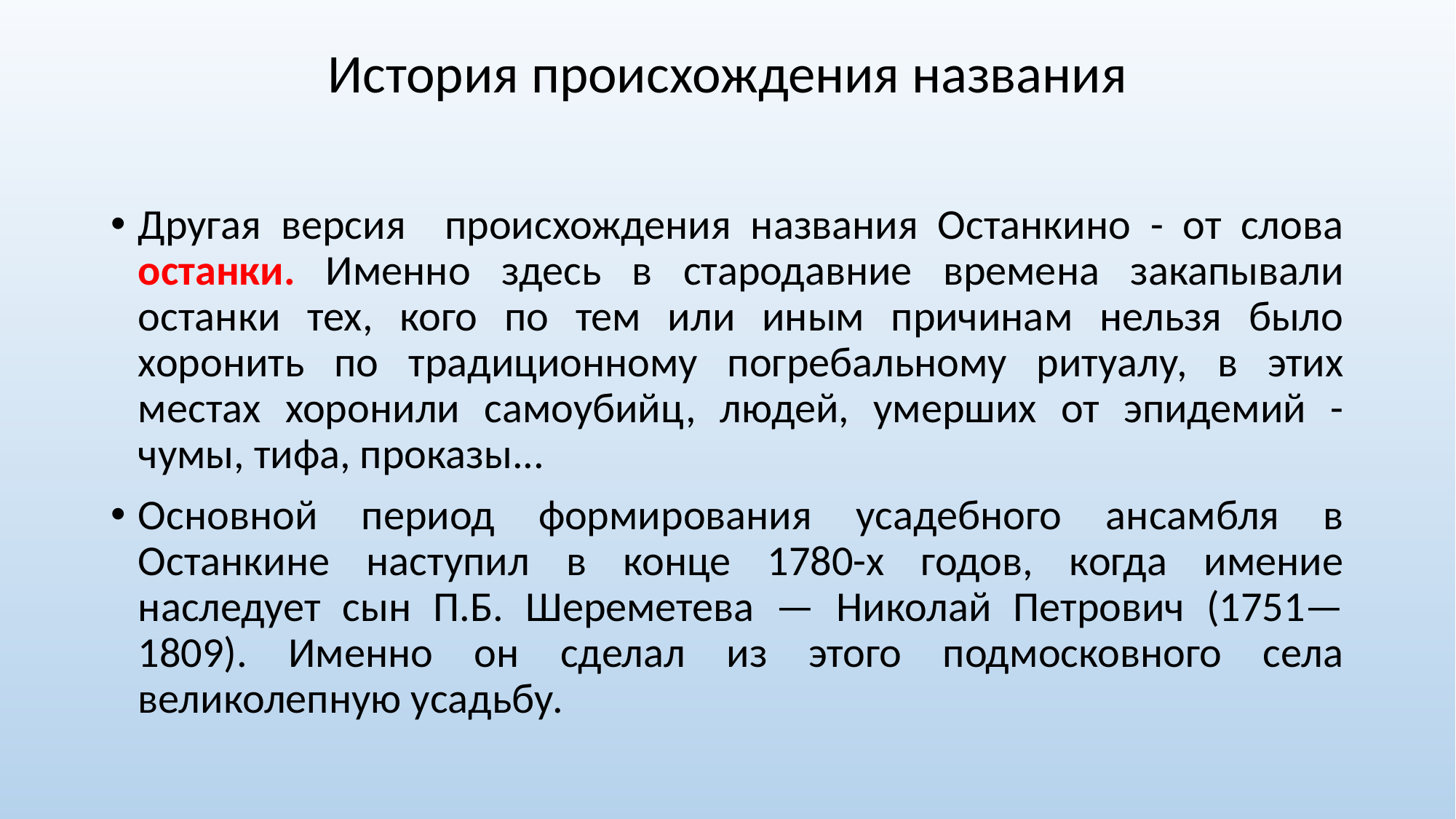

История происхождения названия
Другая версия  происхождения названия Останкино - от слова останки. Именно здесь в стародавние времена закапывали останки тех, кого по тем или иным причинам нельзя было хоронить по традиционному погребальному ритуалу, в этих местах хоронили самоубийц, людей, умерших от эпидемий - чумы, тифа, проказы...
Основной период формирования усадебного ансамбля в Останкине наступил в конце 1780-х годов, когда имение наследует сын П.Б. Шереметева — Николай Петрович (1751—1809). Именно он сделал из этого подмосковного села великолепную усадьбу.